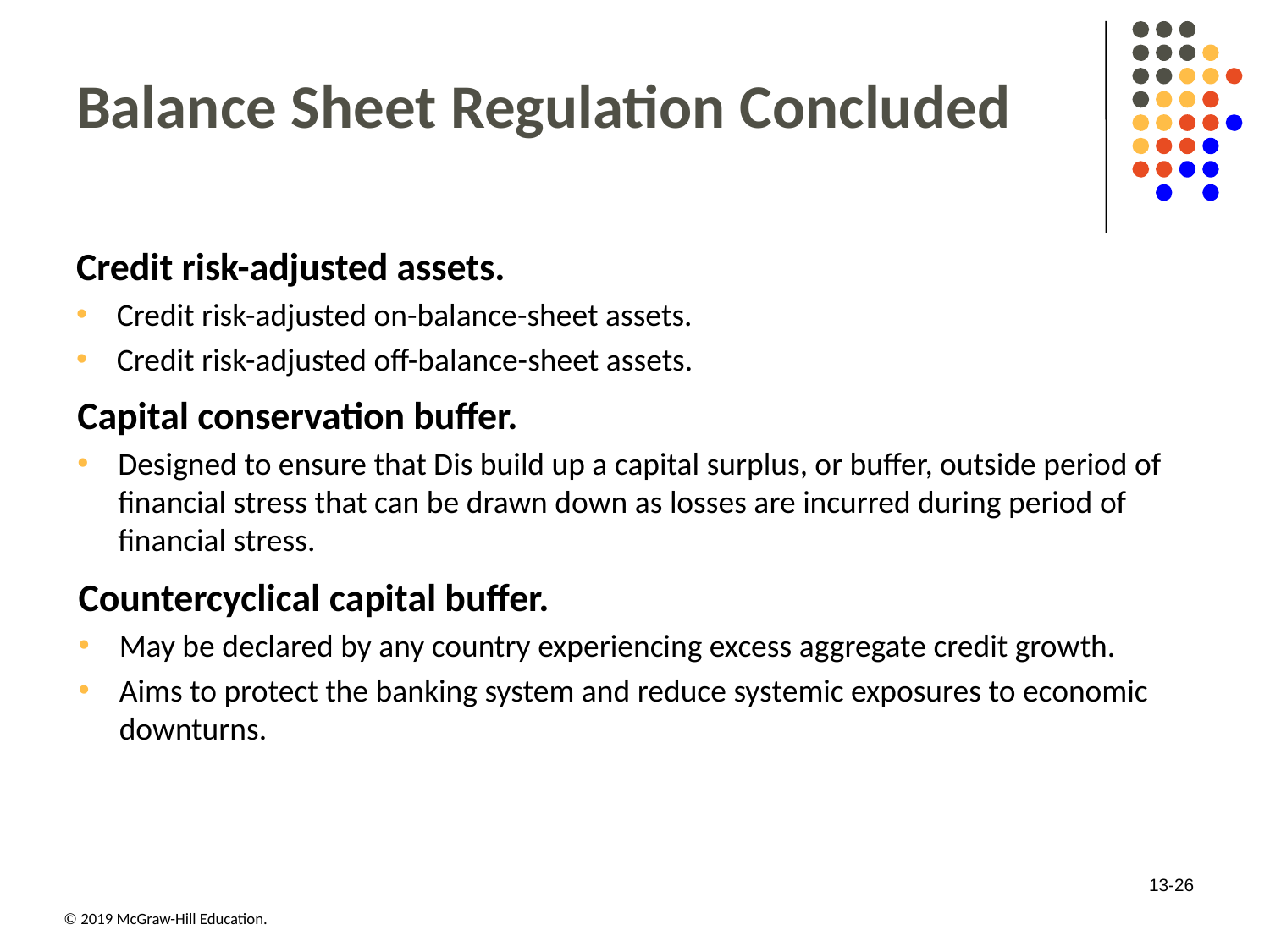

# Balance Sheet Regulation Concluded
Credit risk-adjusted assets.
Credit risk-adjusted on-balance-sheet assets.
Credit risk-adjusted off-balance-sheet assets.
Capital conservation buffer.
Designed to ensure that Dis build up a capital surplus, or buffer, outside period of financial stress that can be drawn down as losses are incurred during period of financial stress.
Countercyclical capital buffer.
May be declared by any country experiencing excess aggregate credit growth.
Aims to protect the banking system and reduce systemic exposures to economic downturns.
13-26